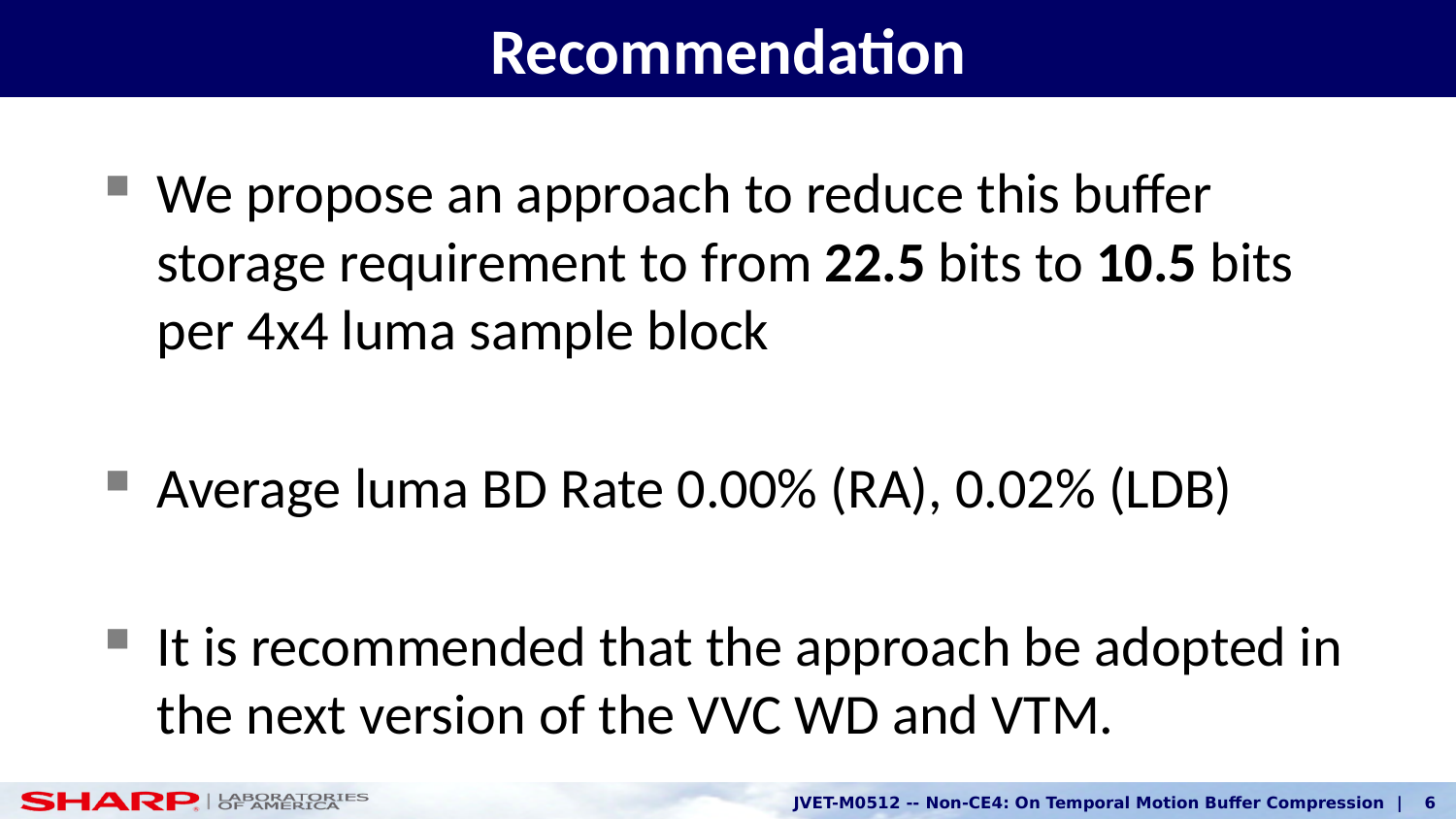

# Recommendation
We propose an approach to reduce this buffer storage requirement to from 22.5 bits to 10.5 bits per 4x4 luma sample block

Average luma BD Rate 0.00% (RA), 0.02% (LDB)

It is recommended that the approach be adopted in the next version of the VVC WD and VTM.